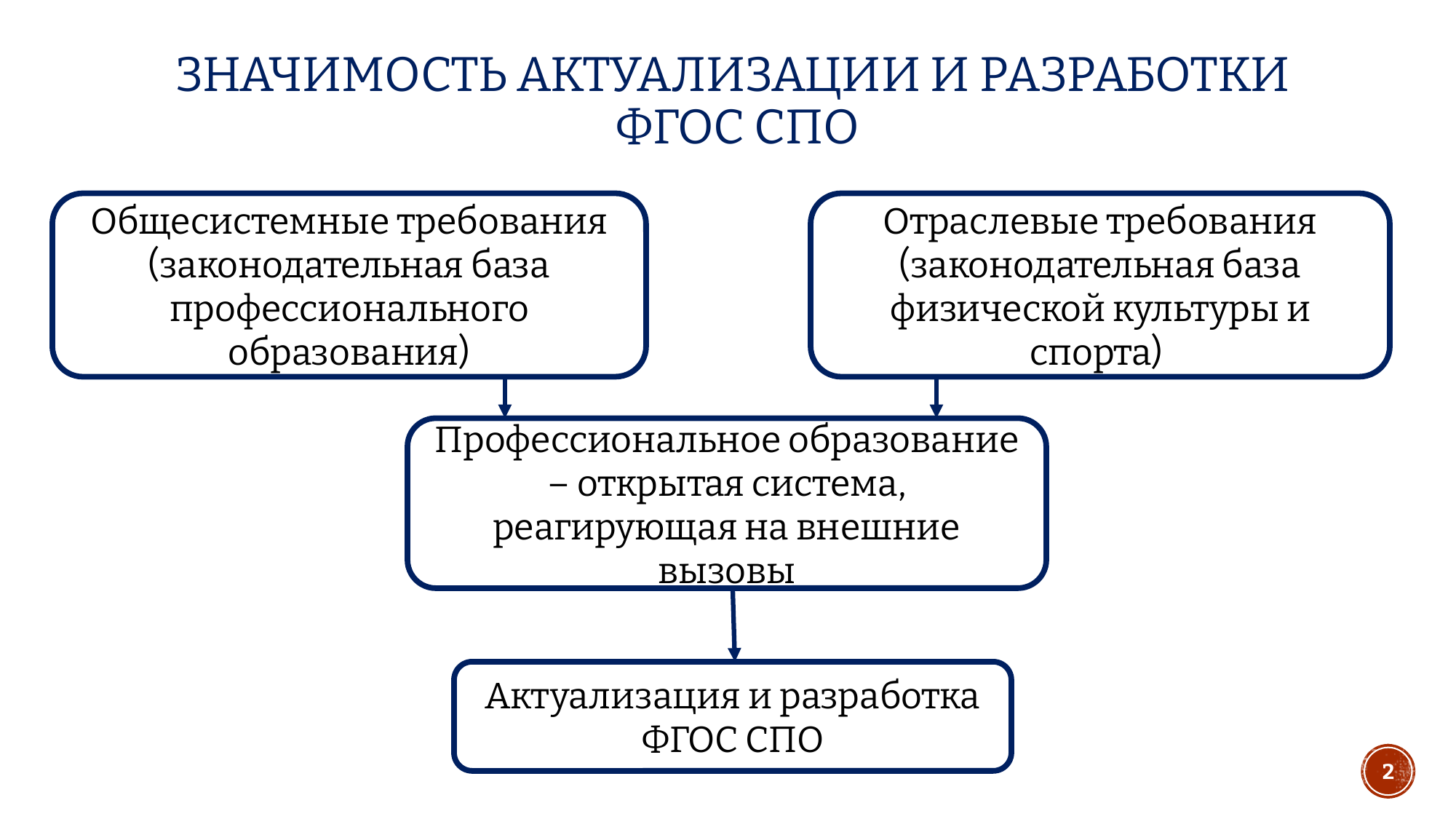

# Значимость Актуализации и разработки ФГОС СПО
Общесистемные требования (законодательная база профессионального образования)
Отраслевые требования (законодательная база физической культуры и спорта)
Профессиональное образование – открытая система, реагирующая на внешние вызовы
Актуализация и разработка ФГОС СПО
2